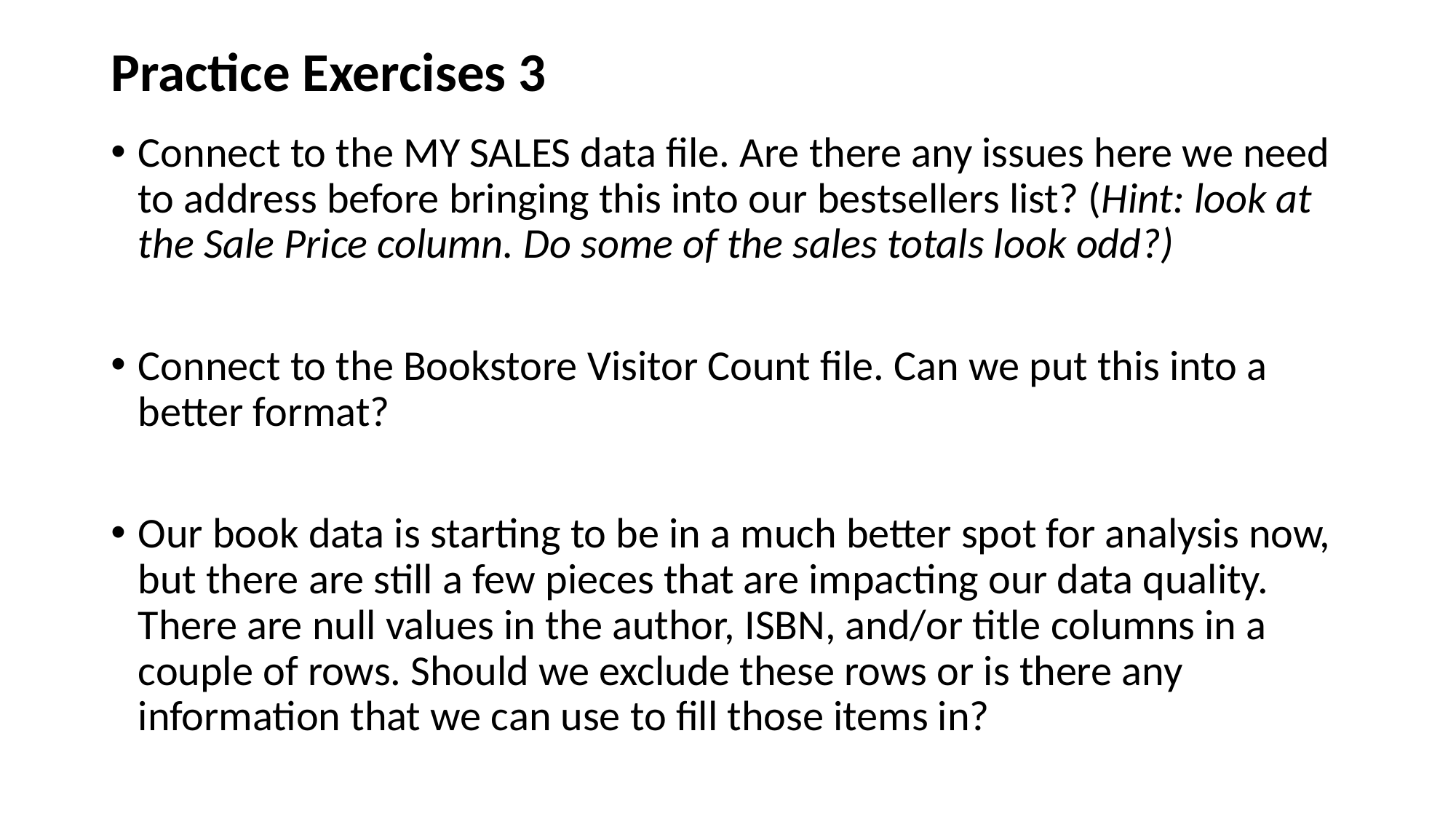

Practice Exercises 3
Connect to the MY SALES data file. Are there any issues here we need to address before bringing this into our bestsellers list? (Hint: look at the Sale Price column. Do some of the sales totals look odd?)

Connect to the Bookstore Visitor Count file. Can we put this into a better format?

Our book data is starting to be in a much better spot for analysis now, but there are still a few pieces that are impacting our data quality. There are null values in the author, ISBN, and/or title columns in a couple of rows. Should we exclude these rows or is there any information that we can use to fill those items in?